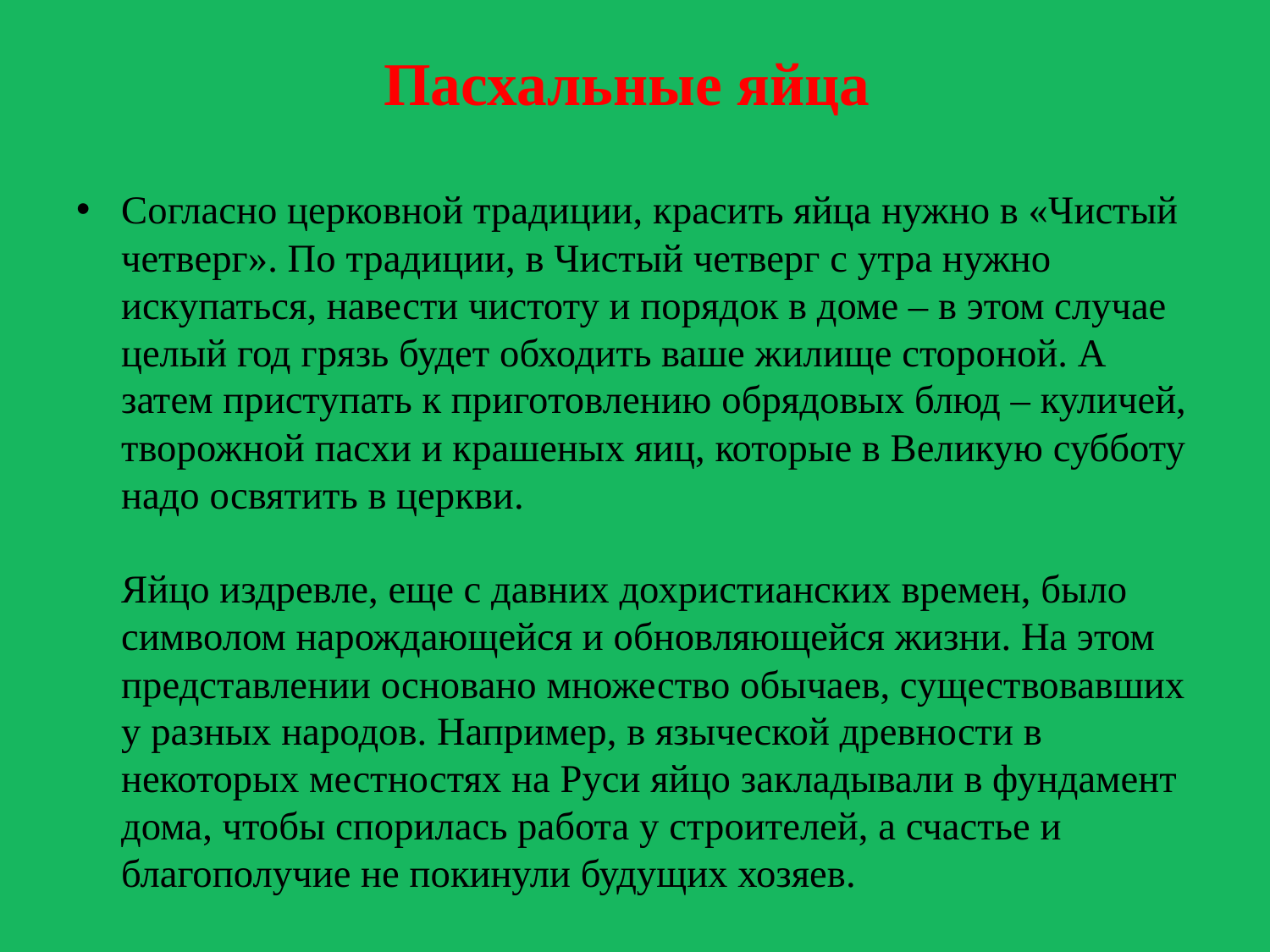

# Пасхальные яйца
Согласно церковной традиции, красить яйца нужно в «Чистый четверг». По традиции, в Чистый четверг с утра нужно искупаться, навести чистоту и порядок в доме – в этом случае целый год грязь будет обходить ваше жилище стороной. А затем приступать к приготовлению обрядовых блюд – куличей, творожной пасхи и крашеных яиц, которые в Великую субботу надо освятить в церкви.
Яйцо издревле, еще с давних дохристианских времен, было символом нарождающейся и обновляющейся жизни. На этом представлении основано множество обычаев, существовавших у разных народов. Например, в языческой древности в некоторых местностях на Руси яйцо закладывали в фундамент дома, чтобы спорилась работа у строителей, а счастье и благополучие не покинули будущих хозяев.